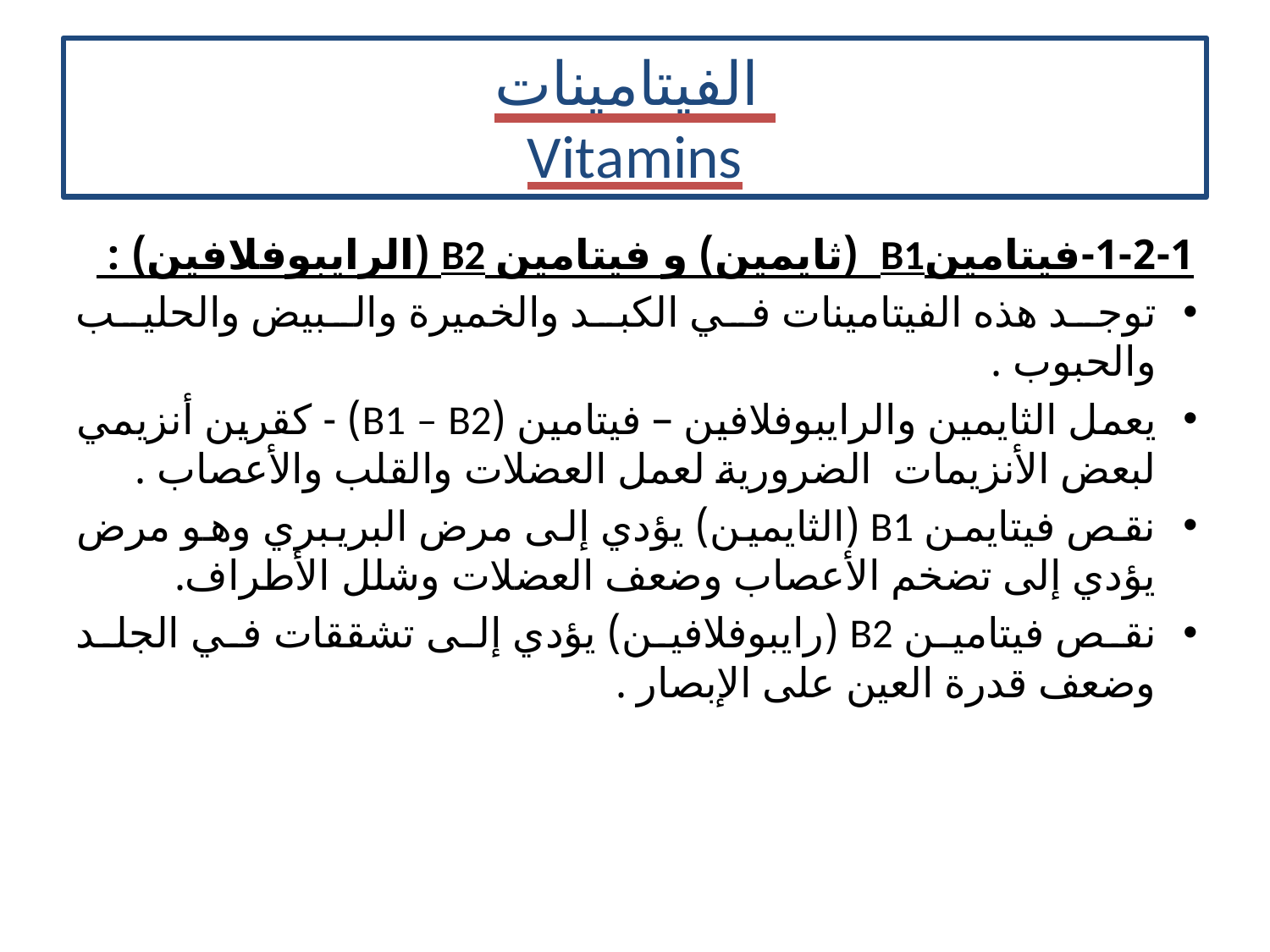

# الفيتامينات Vitamins
1-2-1-فيتامينB1  (ثايمين) و فيتامين B2 (الرايبوفلافين) :
توجد هذه الفيتامينات في الكبد والخميرة والبيض والحليب والحبوب .
يعمل الثايمين والرايبوفلافين – فيتامين (B1 – B2) - كقرين أنزيمي لبعض الأنزيمات  الضرورية لعمل العضلات والقلب والأعصاب .
نقص فيتايمن B1 (الثايمين) يؤدي إلى مرض البريبري وهو مرض يؤدي إلى تضخم الأعصاب وضعف العضلات وشلل الأطراف.
نقص فيتامين B2 (رايبوفلافين) يؤدي إلى تشققات في الجلد وضعف قدرة العين على الإبصار .